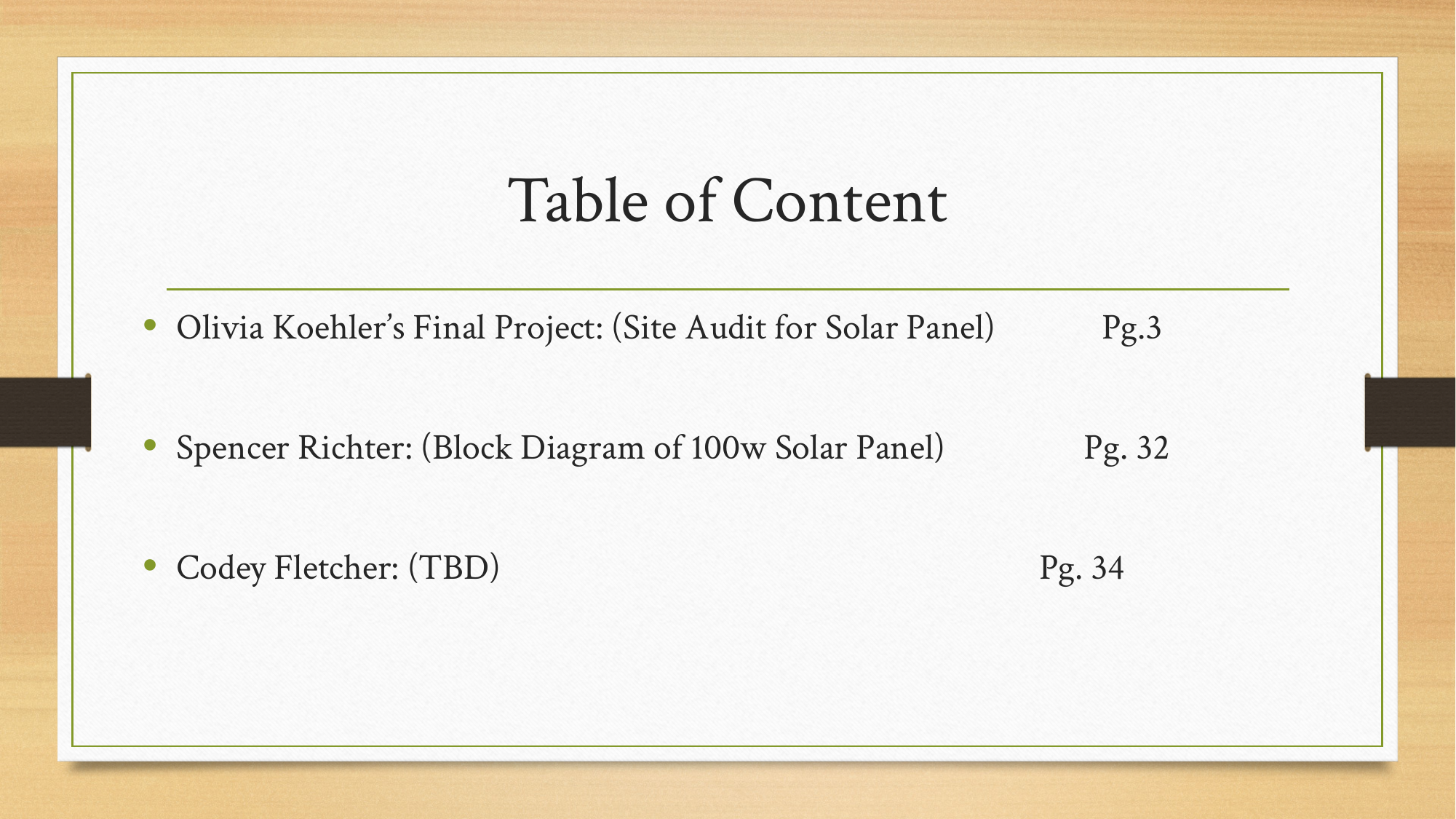

# Table of Content
Olivia Koehler’s Final Project: (Site Audit for Solar Panel)             Pg.3

Spencer Richter: (Block Diagram of 100w Solar Panel)                 Pg. 32

Codey Fletcher: (TBD)                                                                  Pg. 34